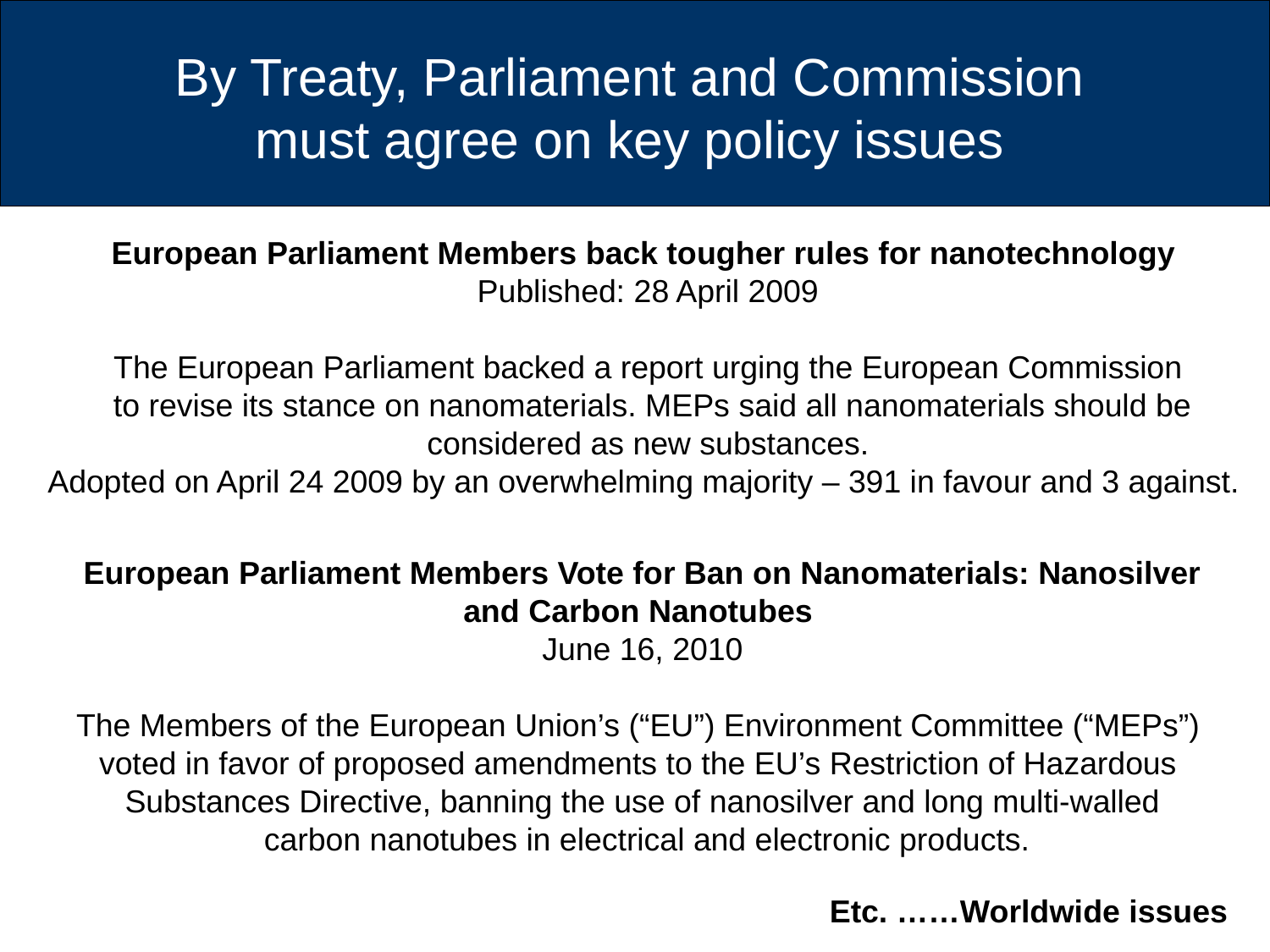

By Treaty, Parliament and Commission must agree on key policy issues
European Parliament Members back tougher rules for nanotechnology
Published: 28 April 2009

The European Parliament backed a report urging the European Commission
 to revise its stance on nanomaterials. MEPs said all nanomaterials should be
 considered as new substances.
Adopted on April 24 2009 by an overwhelming majority – 391 in favour and 3 against.

European Parliament Members Vote for Ban on Nanomaterials: Nanosilver and Carbon Nanotubes
June 16, 2010

The Members of the European Union’s (“EU”) Environment Committee (“MEPs”)
voted in favor of proposed amendments to the EU’s Restriction of Hazardous
Substances Directive, banning the use of nanosilver and long multi-walled
 carbon nanotubes in electrical and electronic products.

Etc. ……Worldwide issues